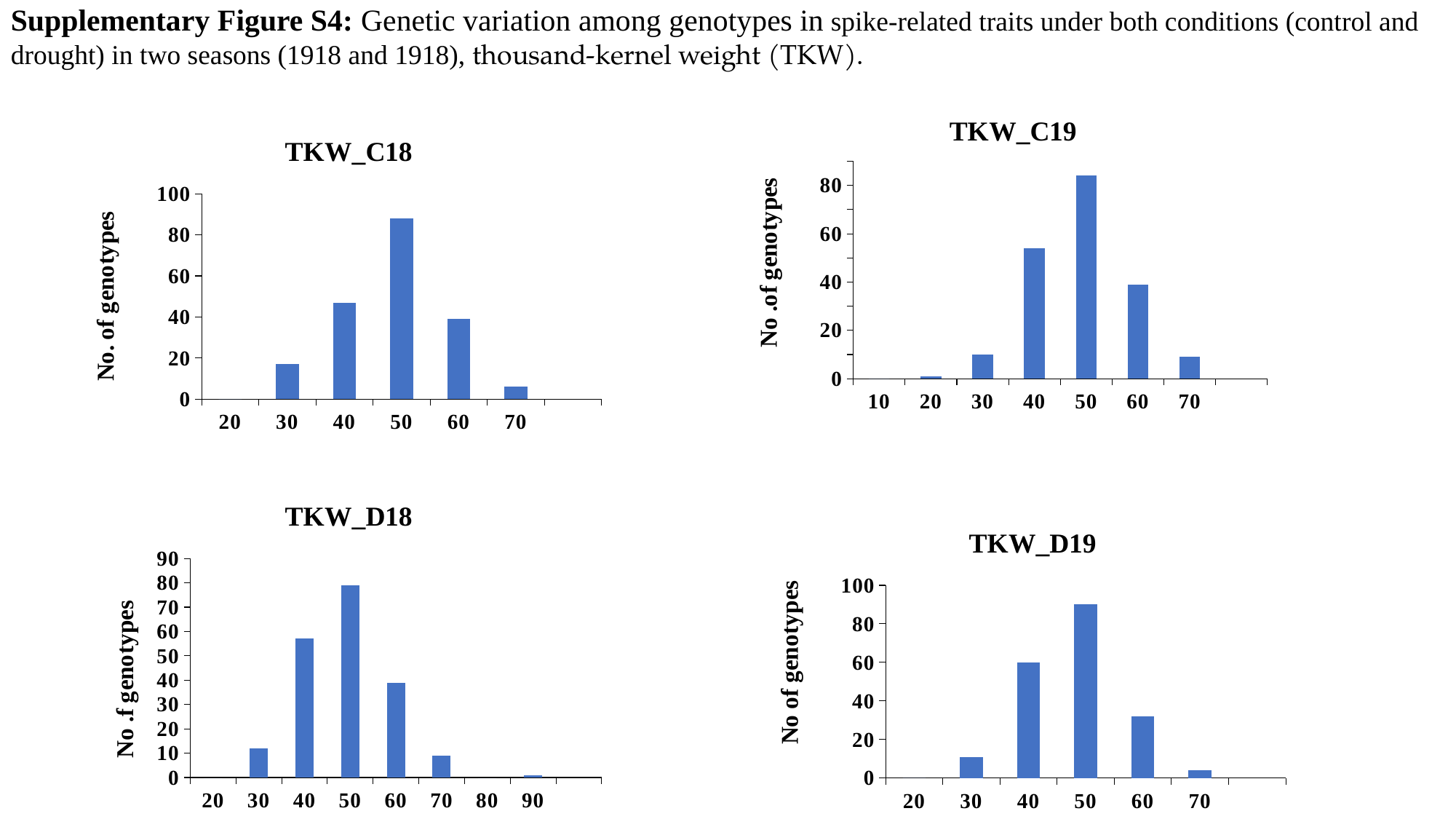

Supplementary Figure S4: Genetic variation among genotypes in spike-related traits under both conditions (control and drought) in two seasons (1918 and 1918), thousand-kernel weight (TKW).

### Chart: TKW_C19

| Category |  |
|---|---|
| 10 | 0.0 |
| 20 | 1.0 |
| 30 | 10.0 |
| 40 | 54.0 |
| 50 | 84.0 |
| 60 | 39.0 |
| 70 | 9.0 |
|  | None |

### Chart: TKW_C18

| Category |  |
|---|---|
| 20 | 0.0 |
| 30 | 17.0 |
| 40 | 47.0 |
| 50 | 88.0 |
| 60 | 39.0 |
| 70 | 6.0 |
|  | None |

### Chart: TKW_D18

| Category |  |
|---|---|
| 20 | 0.0 |
| 30 | 12.0 |
| 40 | 57.0 |
| 50 | 79.0 |
| 60 | 39.0 |
| 70 | 9.0 |
| 80 | 0.0 |
| 90 | 1.0 |
|  | None |

### Chart: TKW_D19

| Category |  |
|---|---|
| 20 | 0.0 |
| 30 | 11.0 |
| 40 | 60.0 |
| 50 | 90.0 |
| 60 | 32.0 |
| 70 | 4.0 |
|  | None |